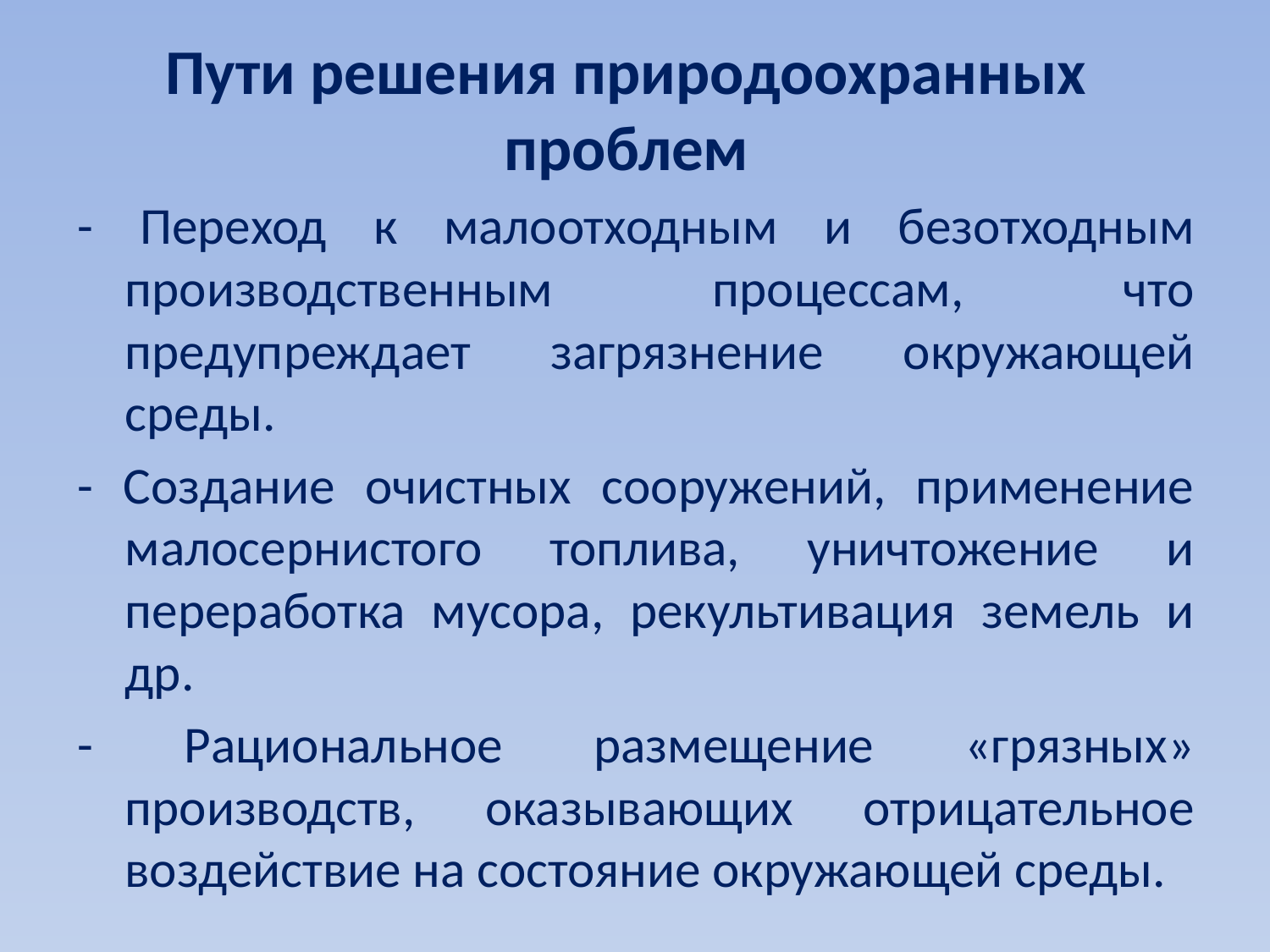

# Пути решения природоохранных проблем
- Переход к малоотходным и безотходным производственным процессам, что предупреждает загрязнение окружающей среды.
- Создание очистных сооружений, применение малосернистого топлива, уничтожение и переработка мусора, рекультивация земель и др.
- Рациональное размещение «грязных» производств, оказывающих отрицательное воздействие на состояние окружающей среды.